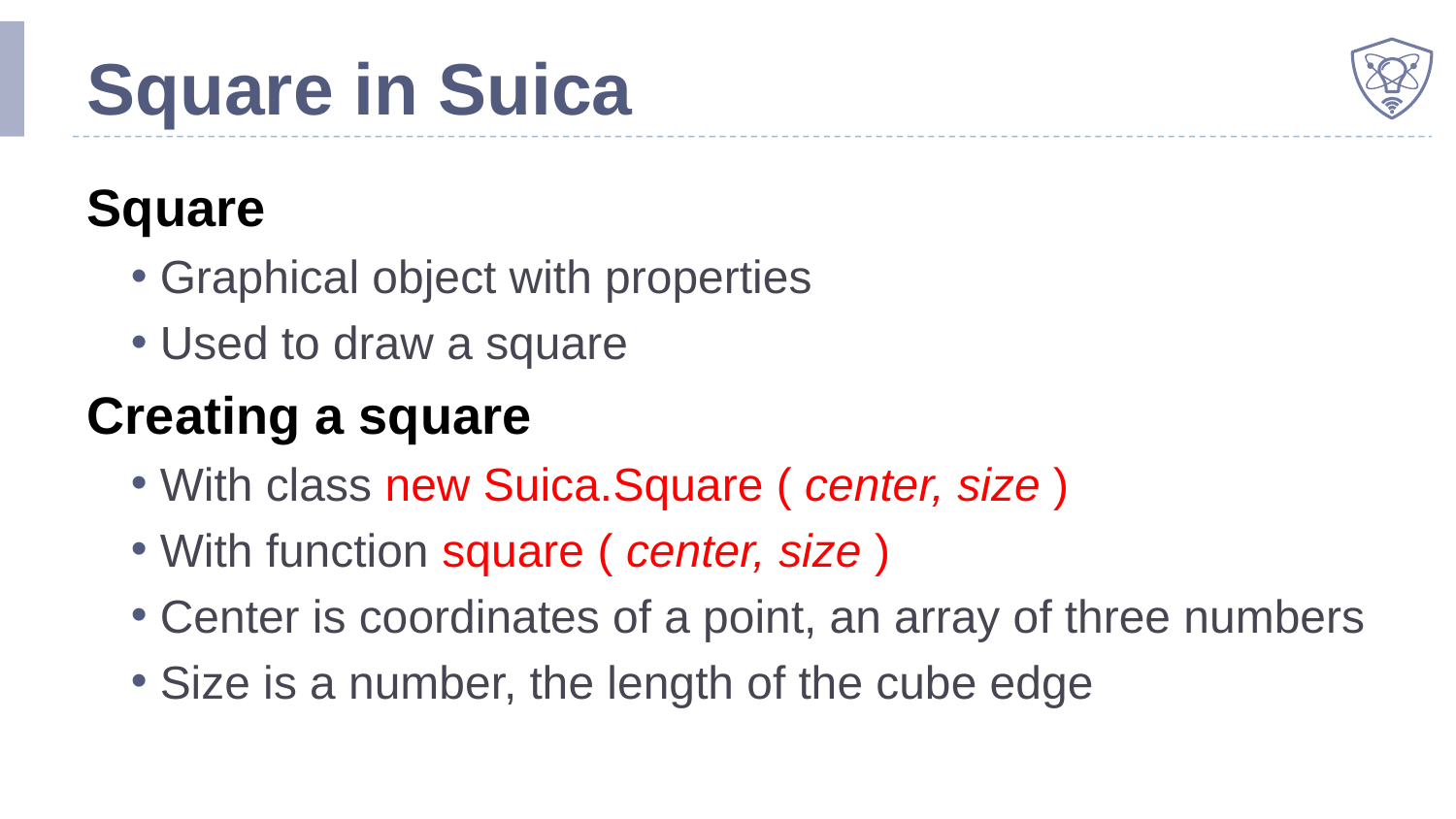

# Square in Suica
Square
Graphical object with properties
Used to draw a square
Creating a square
With class new Suica.Square ( center, size )
With function square ( center, size )
Center is coordinates of a point, an array of three numbers
Size is a number, the length of the cube edge